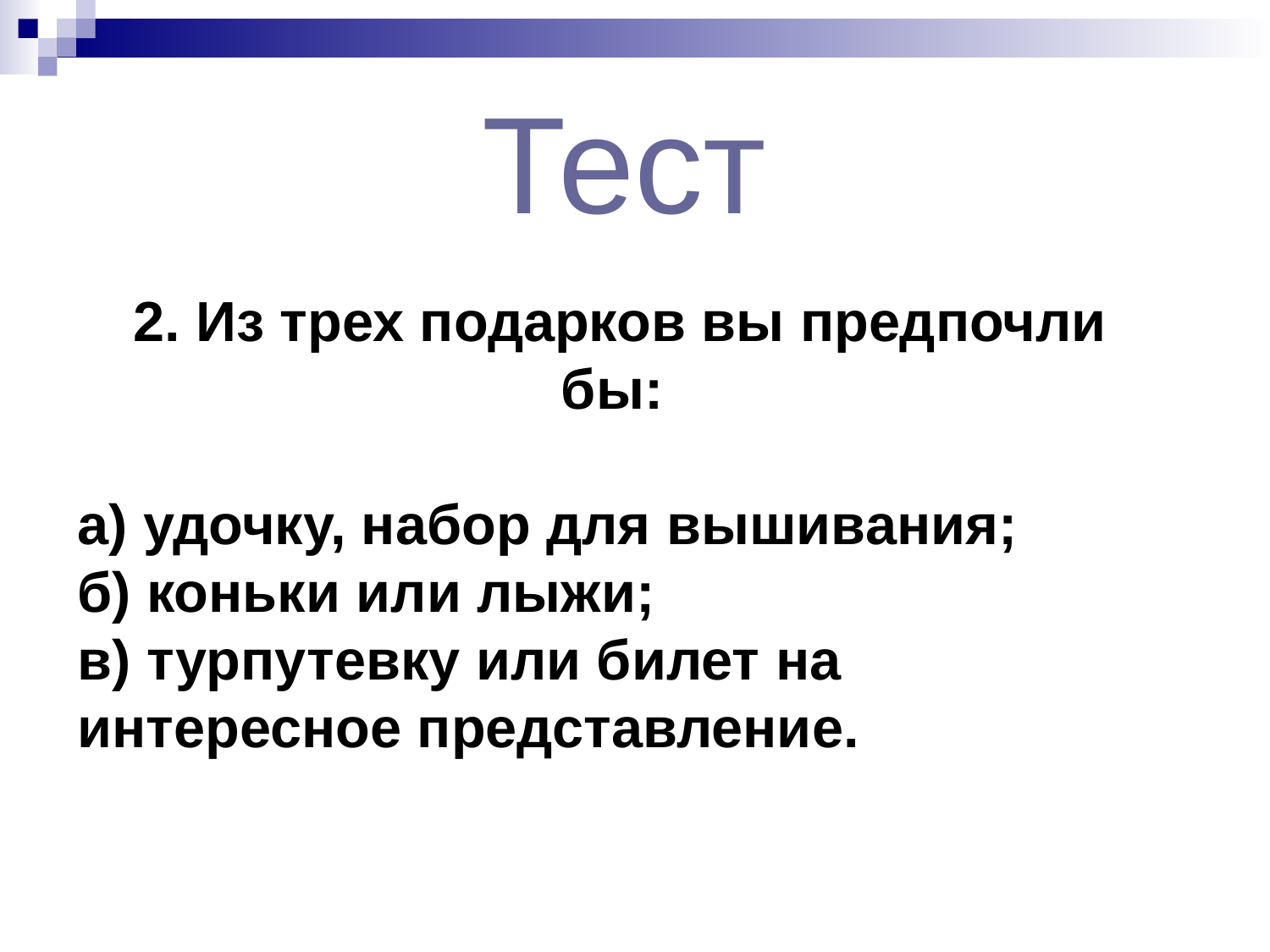

# Тест

2. Из трех подарков вы предпочли бы:

а) удочку, набор для вышивания;
б) коньки или лыжи;
в) турпутевку или билет на интересное представление.